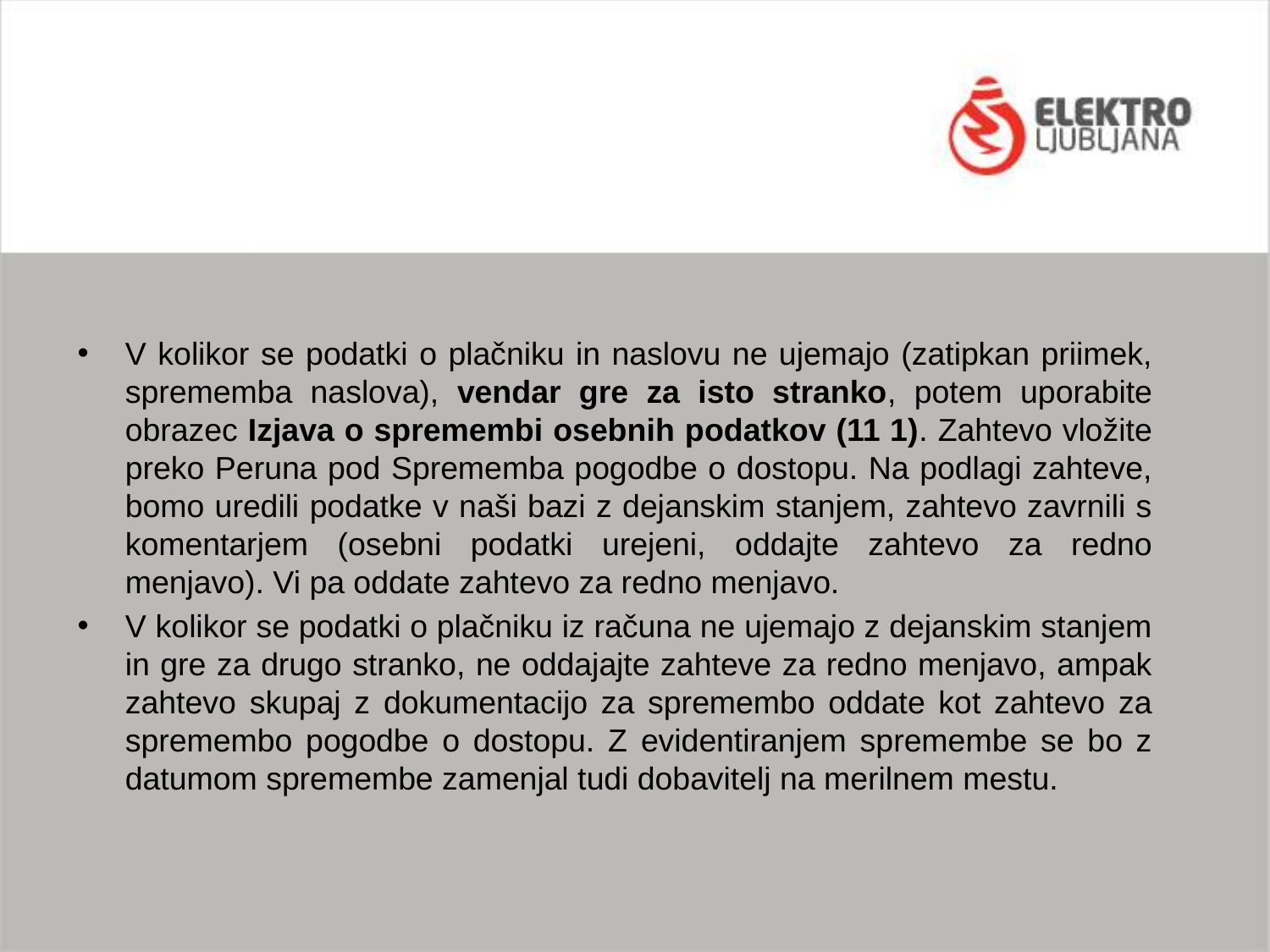

V kolikor se podatki o plačniku in naslovu ne ujemajo (zatipkan priimek, sprememba naslova), vendar gre za isto stranko, potem uporabite obrazec Izjava o spremembi osebnih podatkov (11 1). Zahtevo vložite preko Peruna pod Sprememba pogodbe o dostopu. Na podlagi zahteve, bomo uredili podatke v naši bazi z dejanskim stanjem, zahtevo zavrnili s komentarjem (osebni podatki urejeni, oddajte zahtevo za redno menjavo). Vi pa oddate zahtevo za redno menjavo.
V kolikor se podatki o plačniku iz računa ne ujemajo z dejanskim stanjem in gre za drugo stranko, ne oddajajte zahteve za redno menjavo, ampak zahtevo skupaj z dokumentacijo za spremembo oddate kot zahtevo za spremembo pogodbe o dostopu. Z evidentiranjem spremembe se bo z datumom spremembe zamenjal tudi dobavitelj na merilnem mestu.